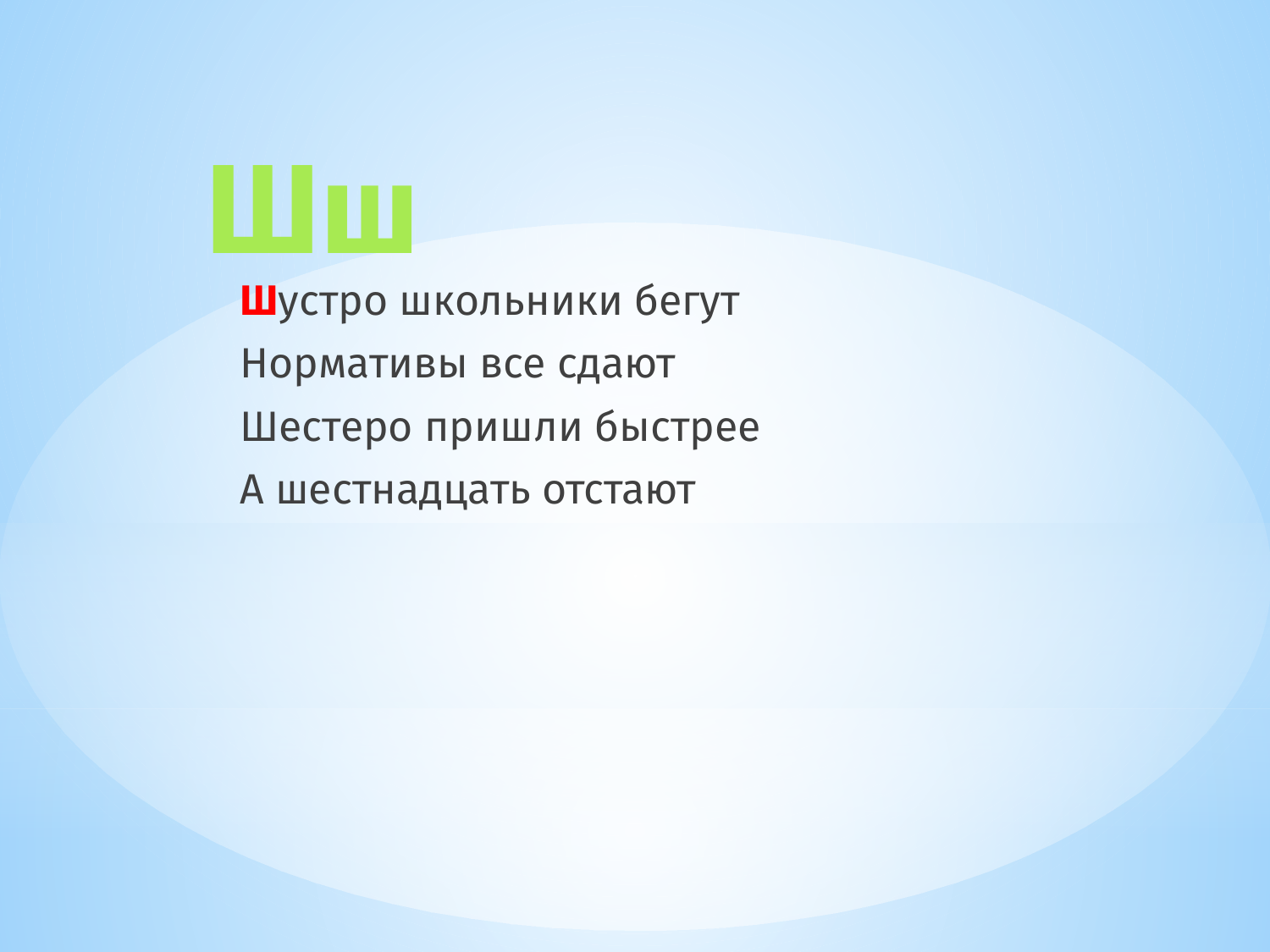

# Шш
Шустро школьники бегут
Нормативы все сдают
Шестеро пришли быстрее
А шестнадцать отстают